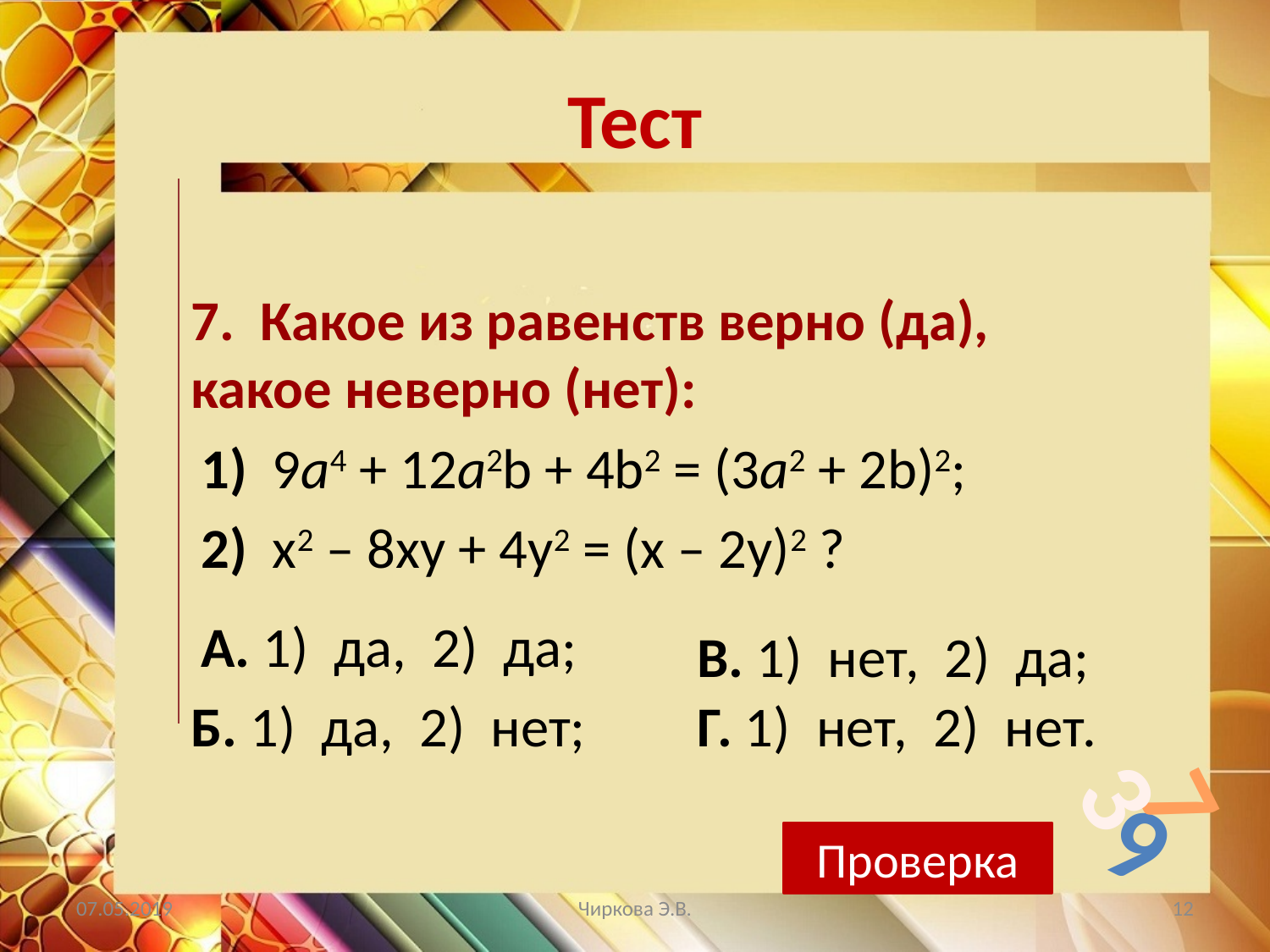

# Тест
7.  Какое из равенств верно (да), какое неверно (нет):
1)  9а4 + 12а2b + 4b2 = (3a2 + 2b)2;
2)  x2 – 8xy + 4y2 = (x – 2y)2 ?
A. 1)  да,  2)  да;
В. 1)  нет,  2)  да;
Б. 1)  да,  2)  нет;
Г. 1)  нет,  2)  нет.
3
7
9
Проверка
07.05.2019
Чиркова Э.В.
12